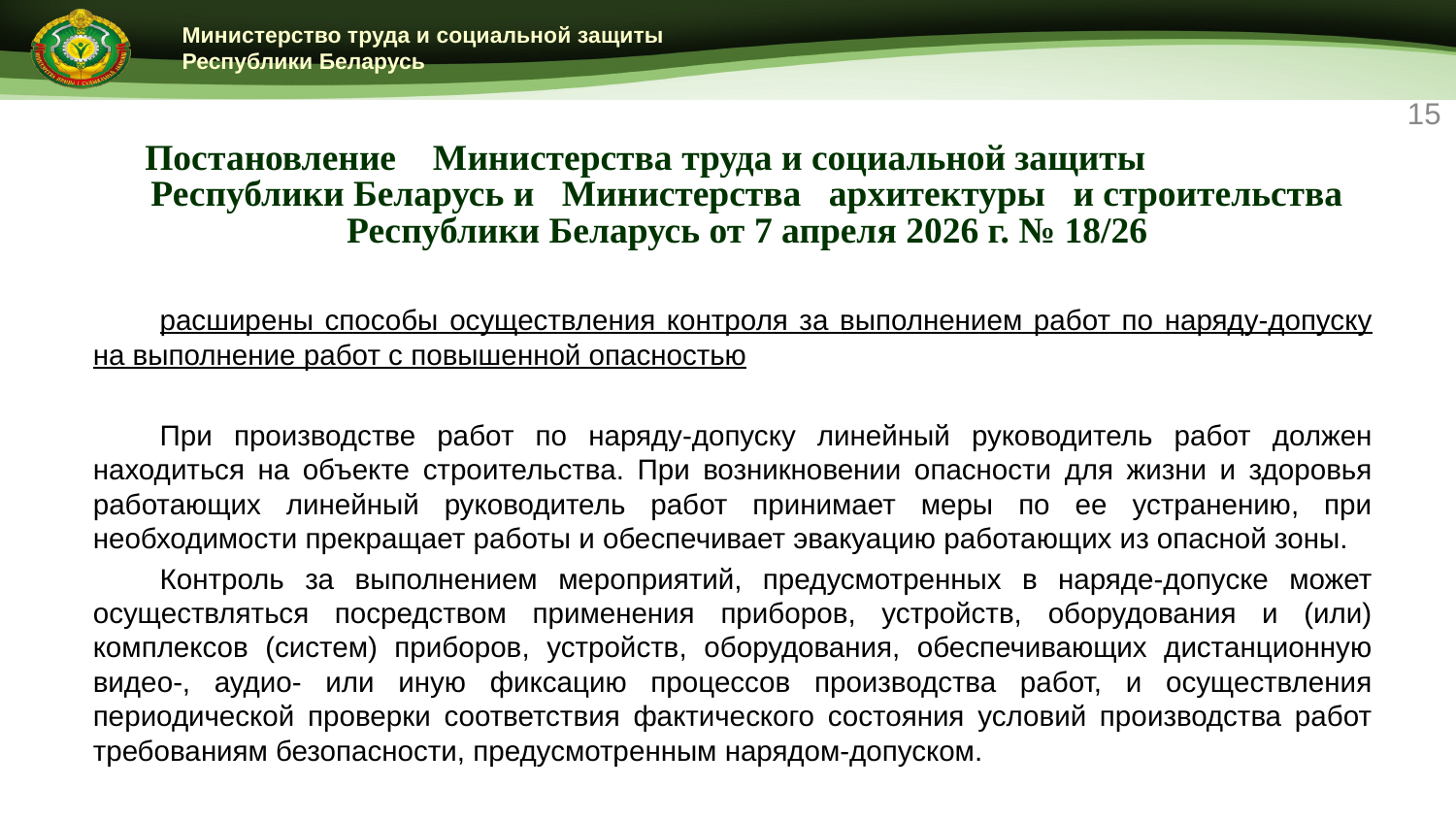

15
# Постановление    Министерства труда и социальной защиты                       Республики Беларусь и   Министерства   архитектуры   и строительства Республики Беларусь от 7 апреля 2026 г. № 18/26
расширены способы осуществления контроля за выполнением работ по наряду-допуску на выполнение работ с повышенной опасностью

При производстве работ по наряду-допуску линейный руководитель работ должен находиться на объекте строительства. При возникновении опасности для жизни и здоровья работающих линейный руководитель работ принимает меры по ее устранению, при необходимости прекращает работы и обеспечивает эвакуацию работающих из опасной зоны.
Контроль за выполнением мероприятий, предусмотренных в наряде-допуске может осуществляться посредством применения приборов, устройств, оборудования и (или) комплексов (систем) приборов, устройств, оборудования, обеспечивающих дистанционную видео-, аудио- или иную фиксацию процессов производства работ, и осуществления периодической проверки соответствия фактического состояния условий производства работ требованиям безопасности, предусмотренным нарядом-допуском.